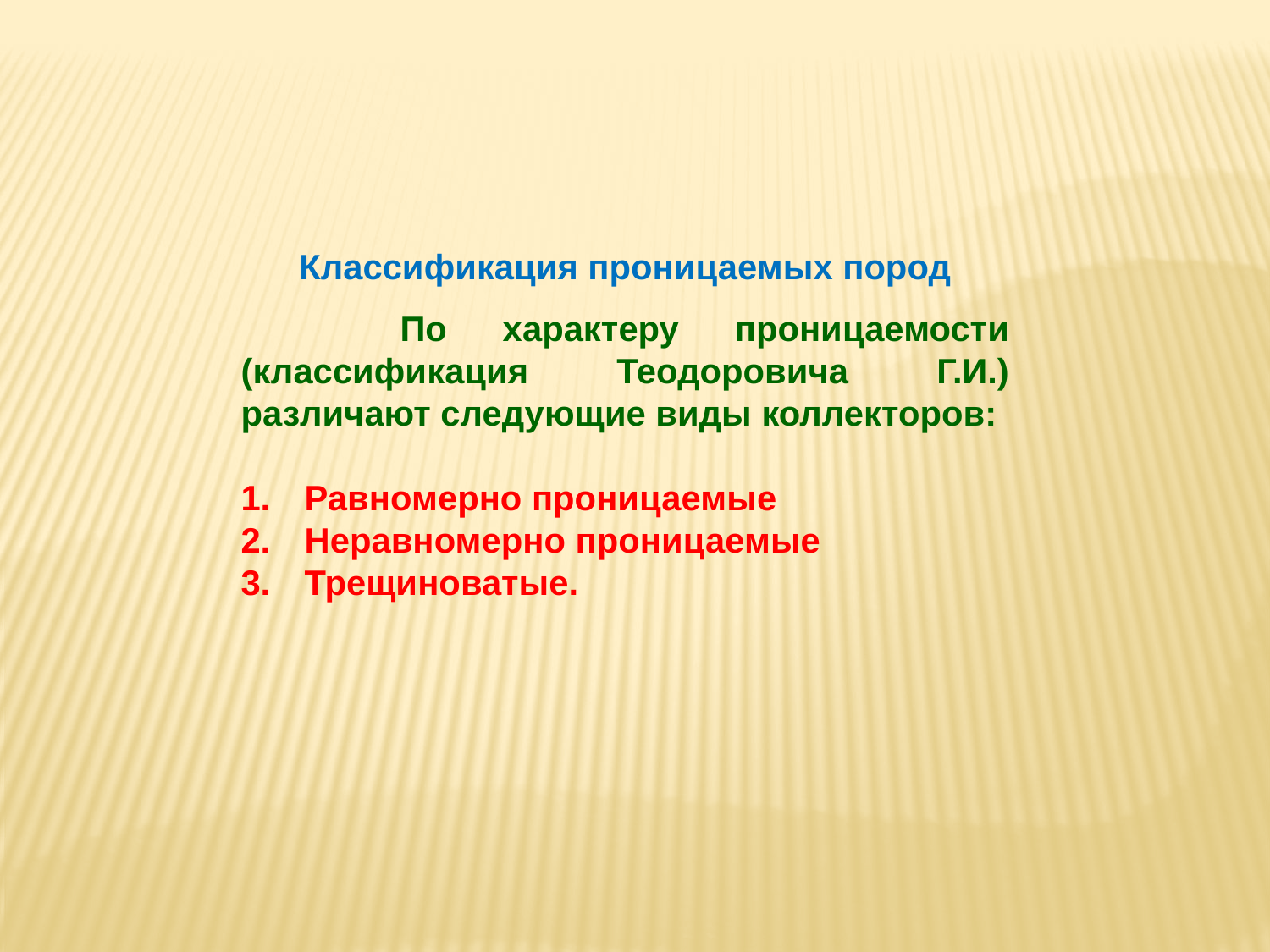

Классификация проницаемых пород

   По характеру проницаемости (классификация Теодоровича Г.И.) различают следующие виды коллекторов:

Равномерно проницаемые
Неравномерно проницаемые
Трещиноватые.